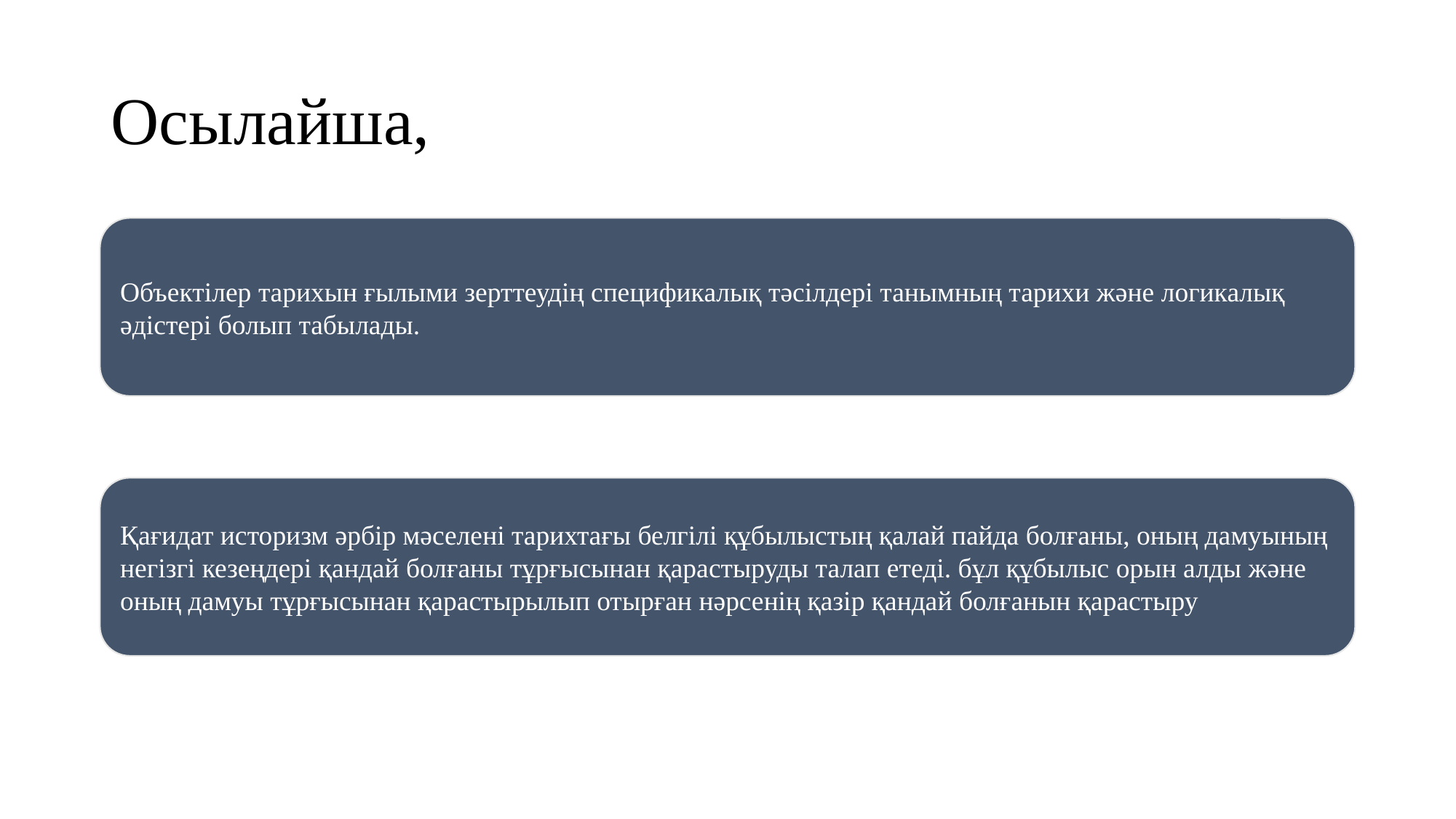

# Осылайша,
Объектілер тарихын ғылыми зерттеудің спецификалық тәсілдері танымның тарихи және логикалық әдістері болып табылады.
Қағидат историзм әрбір мәселені тарихтағы белгілі құбылыстың қалай пайда болғаны, оның дамуының негізгі кезеңдері қандай болғаны тұрғысынан қарастыруды талап етеді. бұл құбылыс орын алды және оның дамуы тұрғысынан қарастырылып отырған нәрсенің қазір қандай болғанын қарастыру